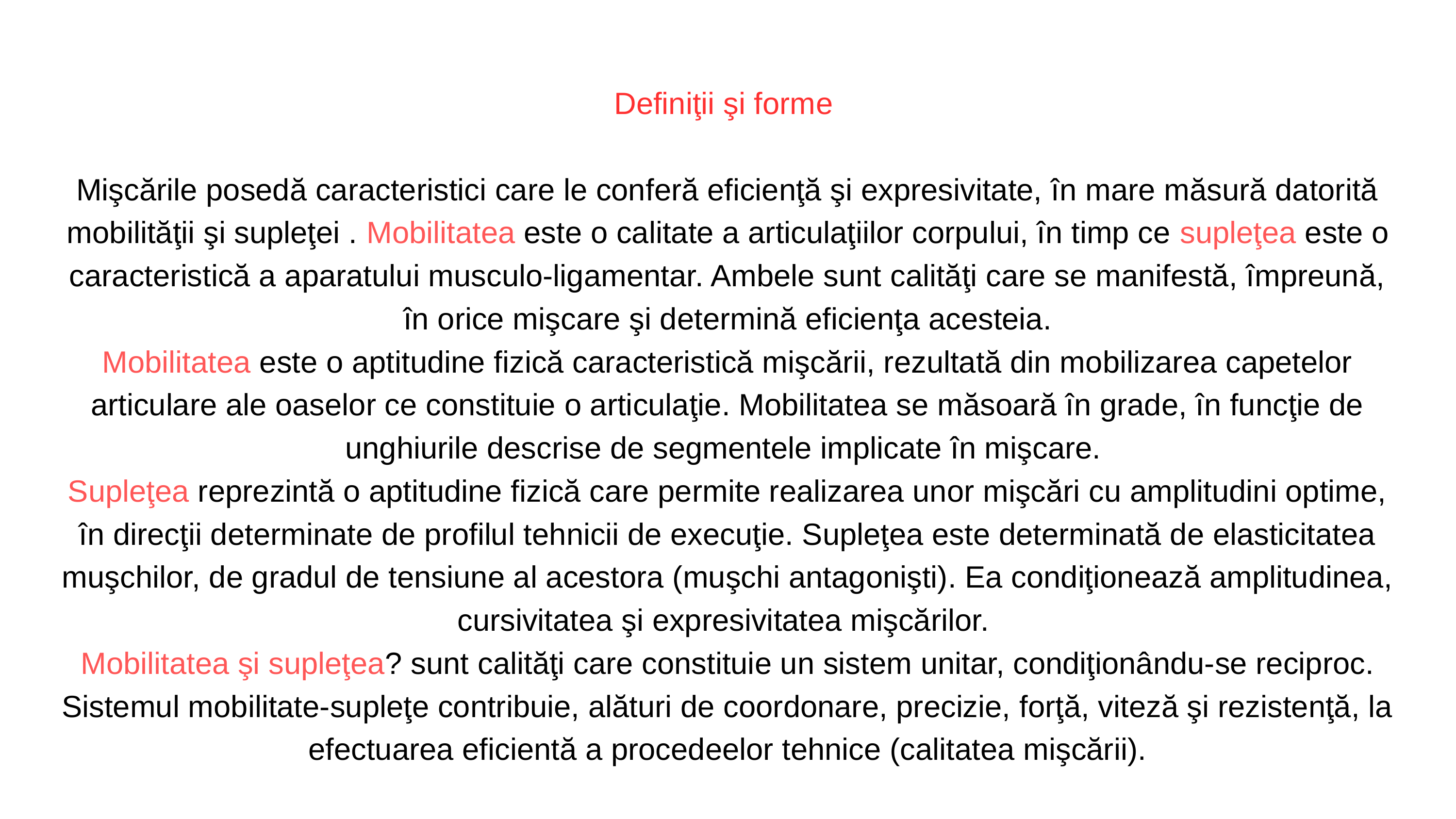

Definiţii şi forme

Mişcările posedă caracteristici care le conferă eficienţă şi expresivitate, în mare măsură datorită mobilităţii şi supleţei . Mobilitatea este o calitate a articulaţiilor corpului, în timp ce supleţea este o caracteristică a aparatului musculo-ligamentar. Ambele sunt calităţi care se manifestă, împreună, în orice mişcare şi determină eficienţa acesteia.
Mobilitatea este o aptitudine fizică caracteristică mişcării, rezultată din mobilizarea capetelor articulare ale oaselor ce constituie o articulaţie. Mobilitatea se măsoară în grade, în funcţie de unghiurile descrise de segmentele implicate în mişcare.
Supleţea reprezintă o aptitudine fizică care permite realizarea unor mişcări cu amplitudini optime, în direcţii determinate de profilul tehnicii de execuţie. Supleţea este determinată de elasticitatea muşchilor, de gradul de tensiune al acestora (muşchi antagonişti). Ea condiţionează amplitudinea, cursivitatea şi expresivitatea mişcărilor.
Mobilitatea şi supleţea? sunt calităţi care constituie un sistem unitar, condiţionându-se reciproc. Sistemul mobilitate-supleţe contribuie, alături de coordonare, precizie, forţă, viteză şi rezistenţă, la efectuarea eficientă a procedeelor tehnice (calitatea mişcării).